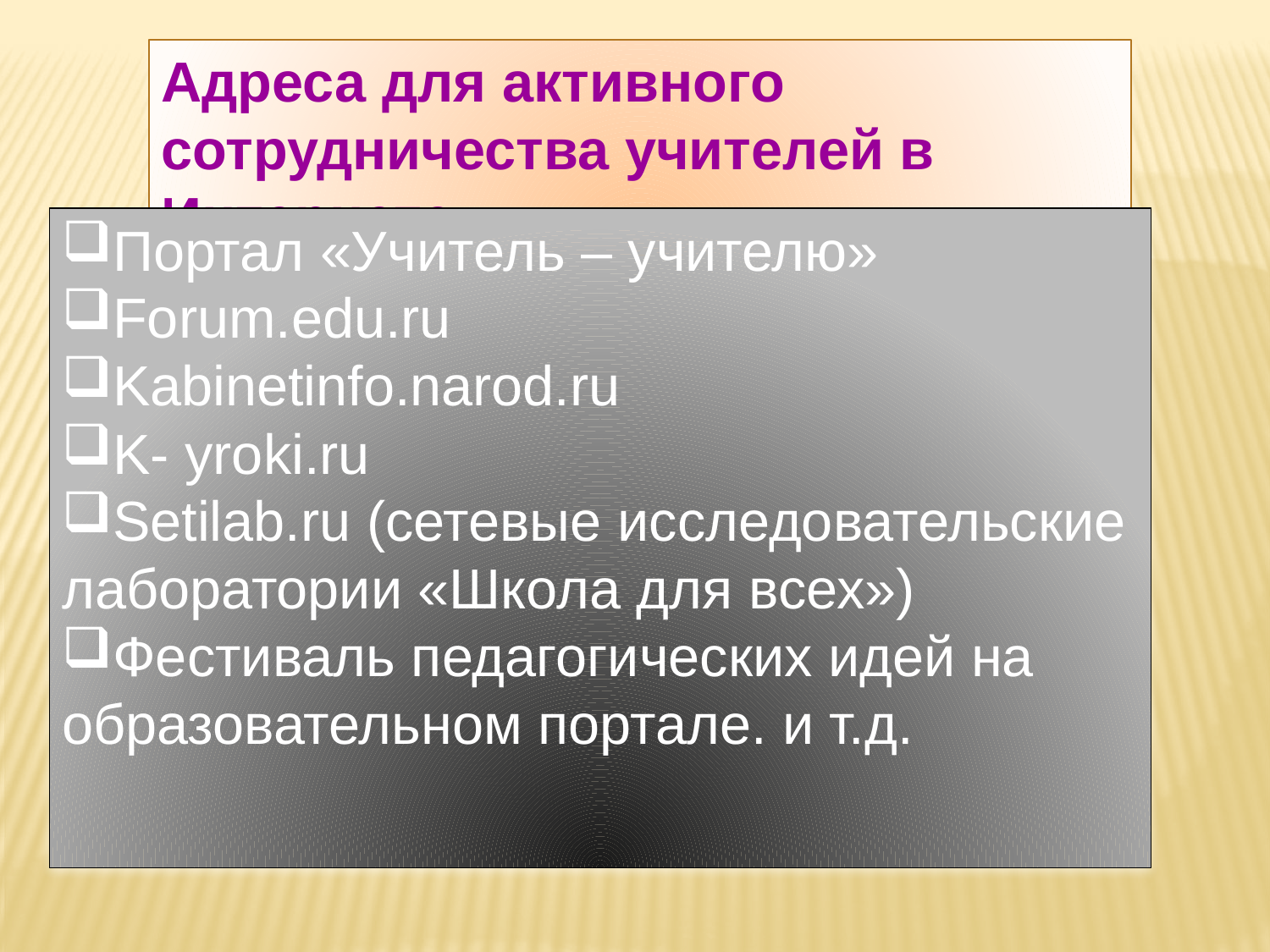

Адреса для активного сотрудничества учителей в Интернете
Портал «Учитель – учителю»
Forum.edu.ru
Kabinetinfo.narod.ru
K- yroki.ru
Setilab.ru (сетевые исследовательские лаборатории «Школа для всех»)
Фестиваль педагогических идей на образовательном портале. и т.д.